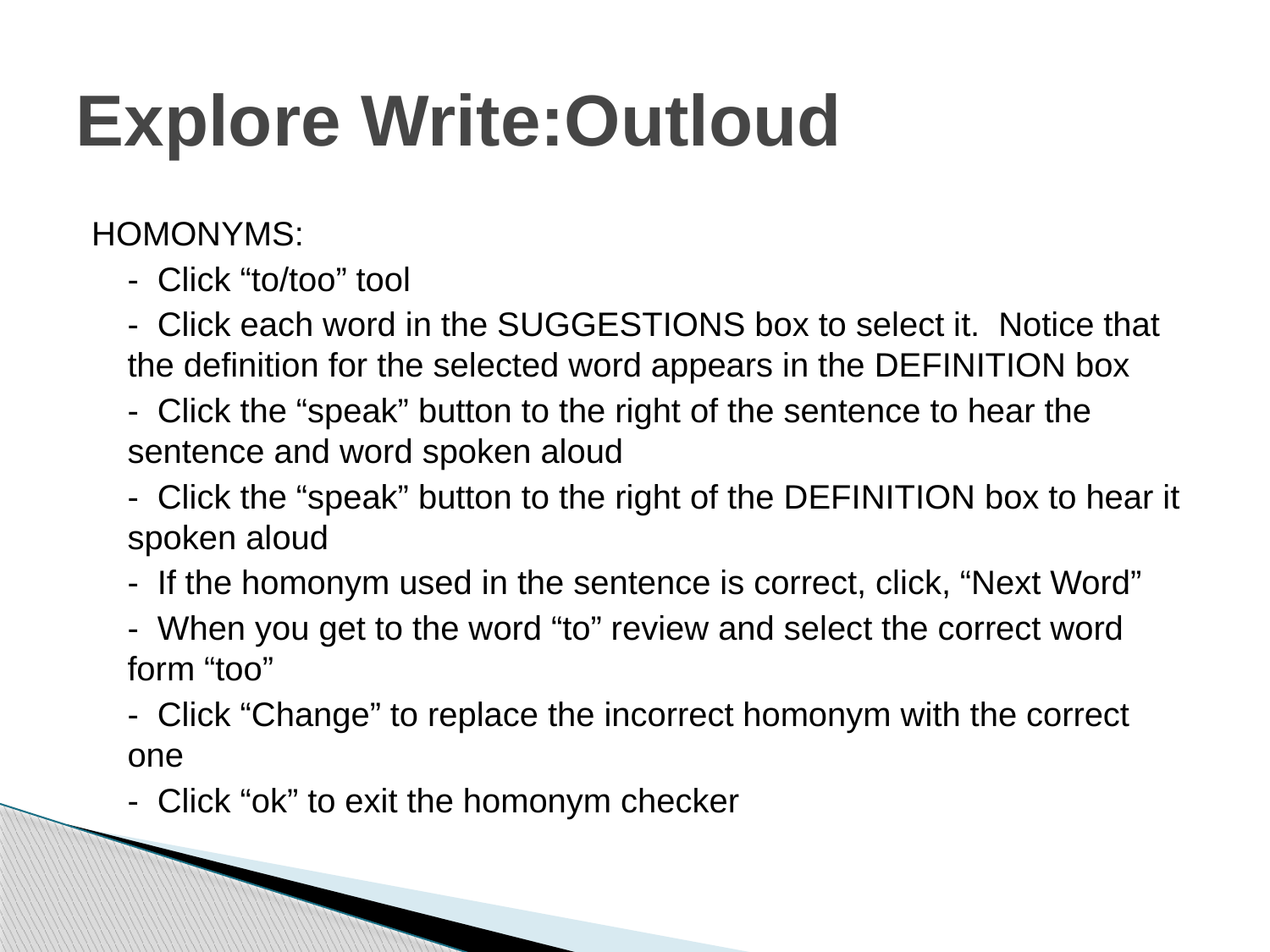

# Explore Write:Outloud
HOMONYMS:
	-  Click “to/too” tool
	-  Click each word in the SUGGESTIONS box to select it.  Notice that the definition for the selected word appears in the DEFINITION box
	-  Click the “speak” button to the right of the sentence to hear the sentence and word spoken aloud
	-  Click the “speak” button to the right of the DEFINITION box to hear it spoken aloud
	-  If the homonym used in the sentence is correct, click, “Next Word”
	-  When you get to the word “to” review and select the correct word form “too”
	-  Click “Change” to replace the incorrect homonym with the correct one
	-  Click “ok” to exit the homonym checker